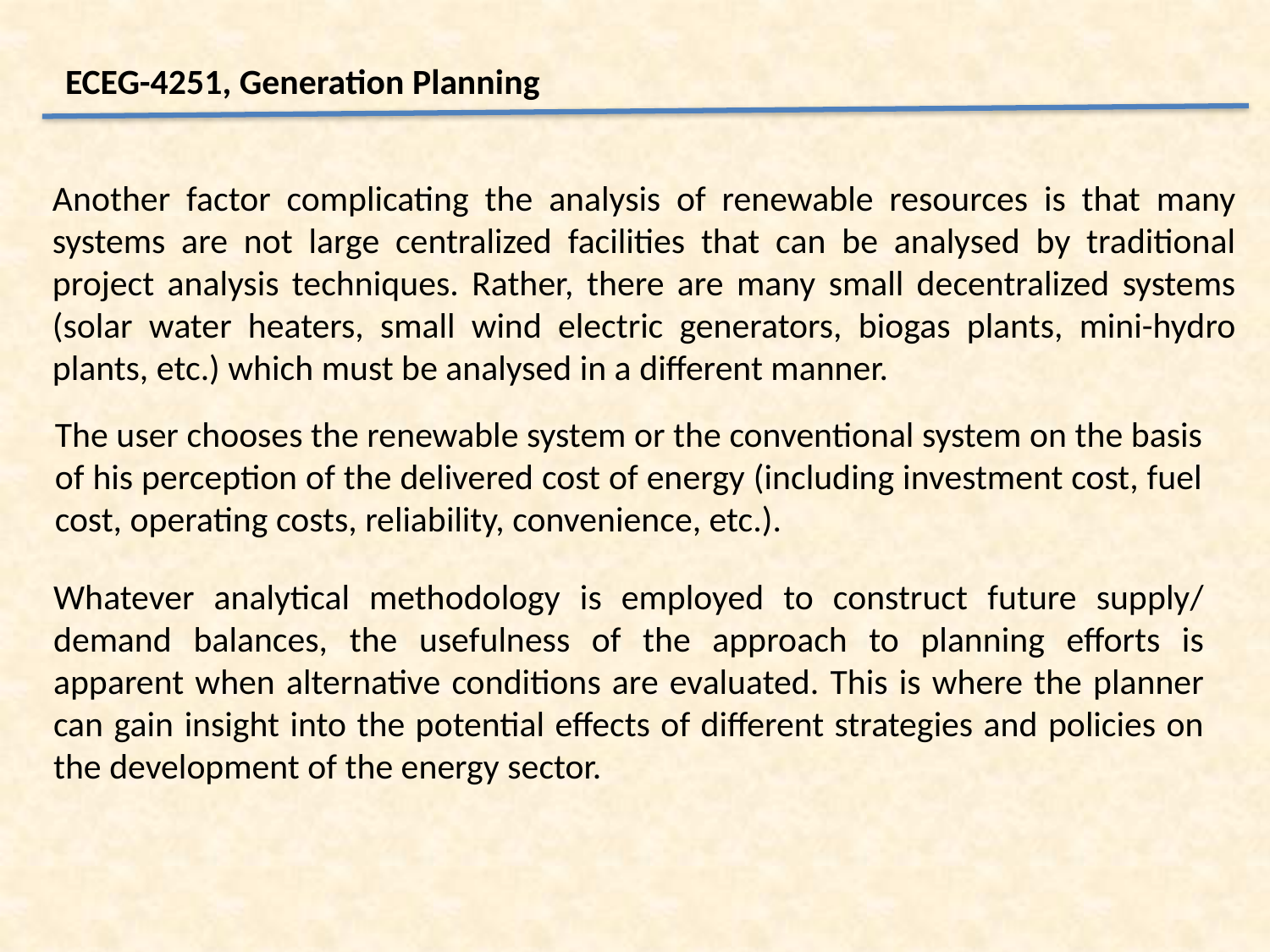

ECEG-4251, Generation Planning
Another factor complicating the analysis of renewable resources is that many systems are not large centralized facilities that can be analysed by traditional project analysis techniques. Rather, there are many small decentralized systems (solar water heaters, small wind electric generators, biogas plants, mini-hydro plants, etc.) which must be analysed in a different manner.
The user chooses the renewable system or the conventional system on the basis of his perception of the delivered cost of energy (including investment cost, fuel cost, operating costs, reliability, convenience, etc.).
Whatever analytical methodology is employed to construct future supply/ demand balances, the usefulness of the approach to planning efforts is apparent when alternative conditions are evaluated. This is where the planner can gain insight into the potential effects of different strategies and policies on the development of the energy sector.